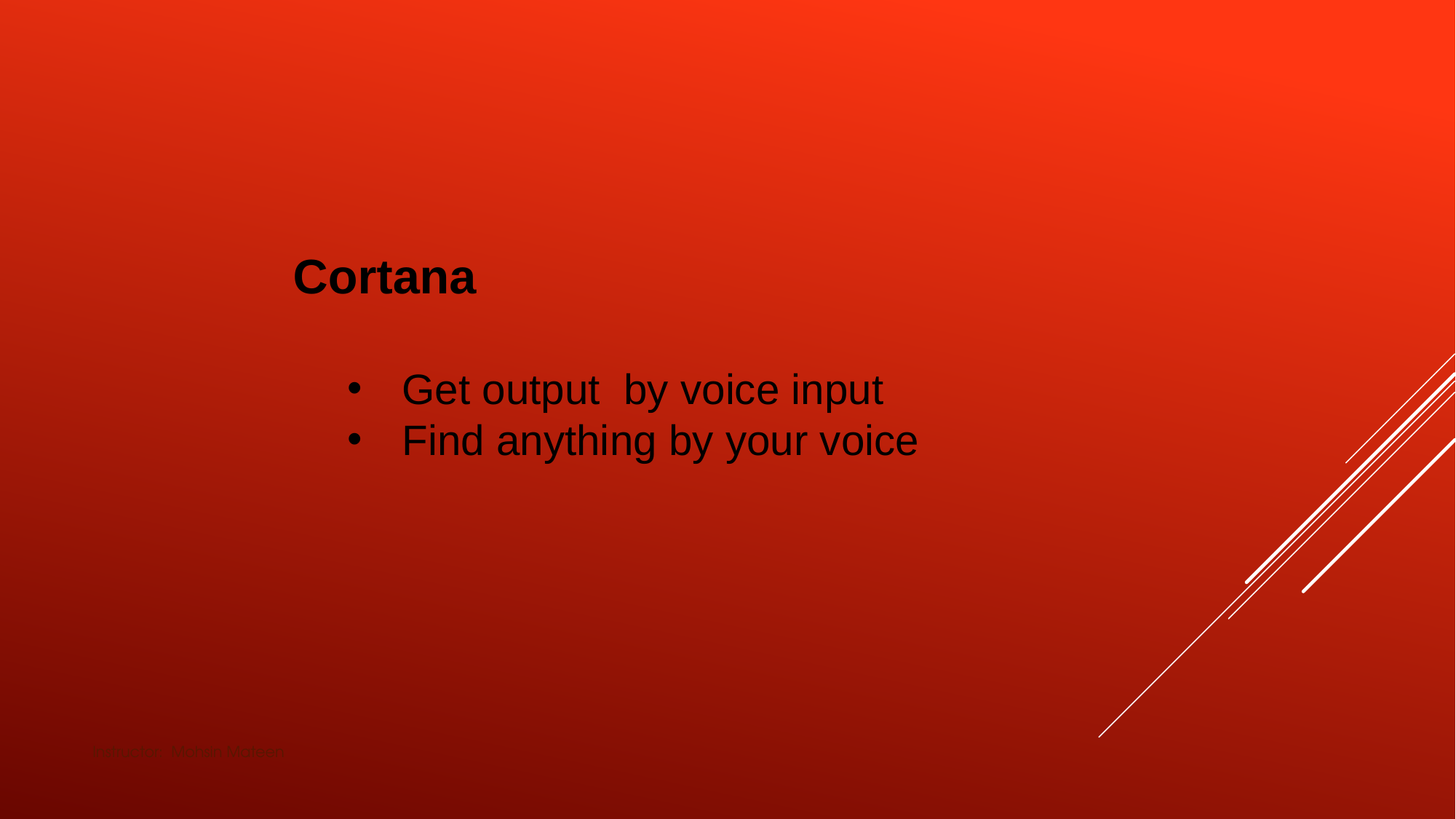

Cortana

Get output  by voice input
Find anything by your voice

Instructor:  Mohsin Mateen